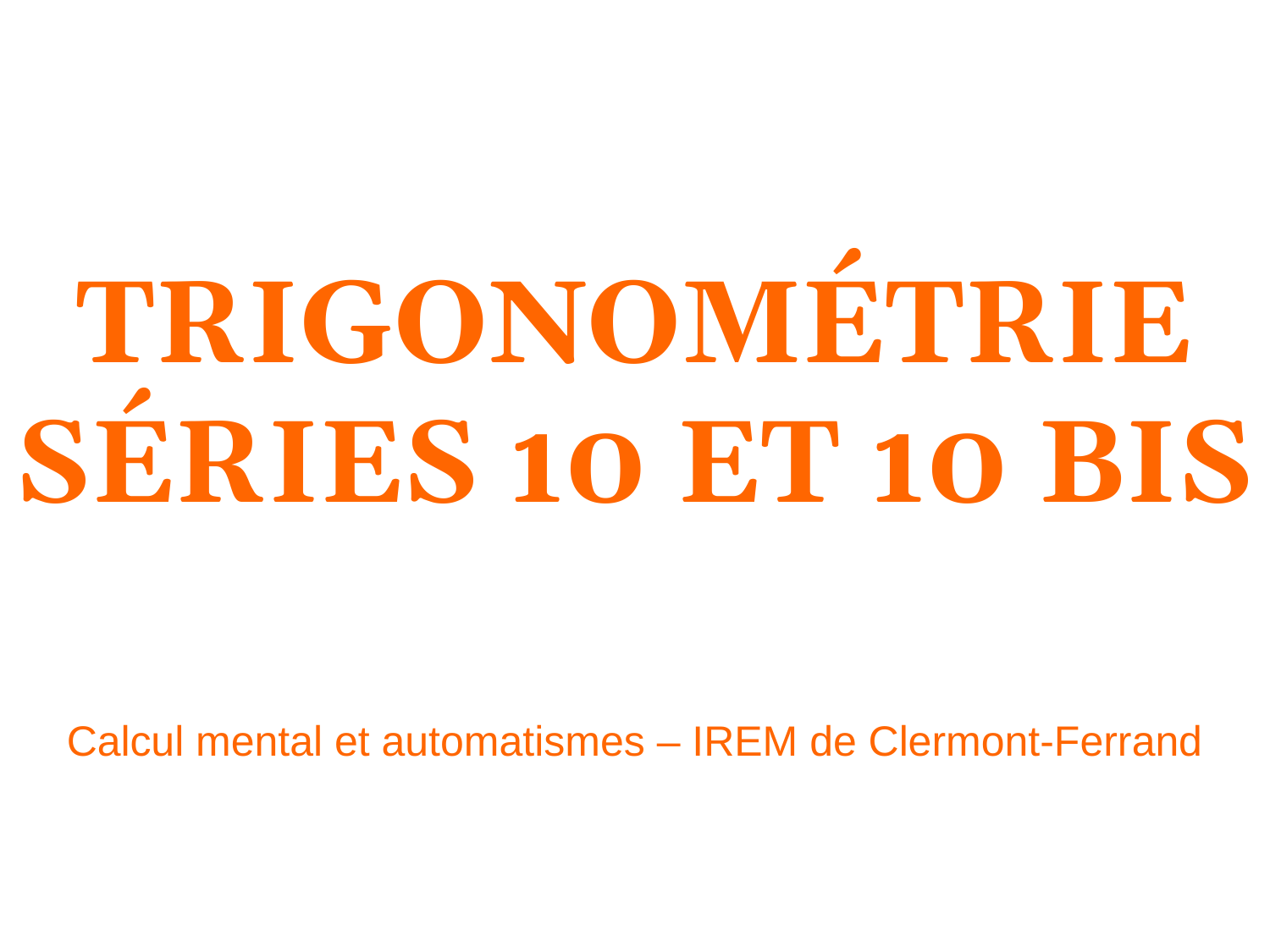

# Trigonométrie Séries 10 et 10 bis
Calcul mental et automatismes – IREM de Clermont-Ferrand